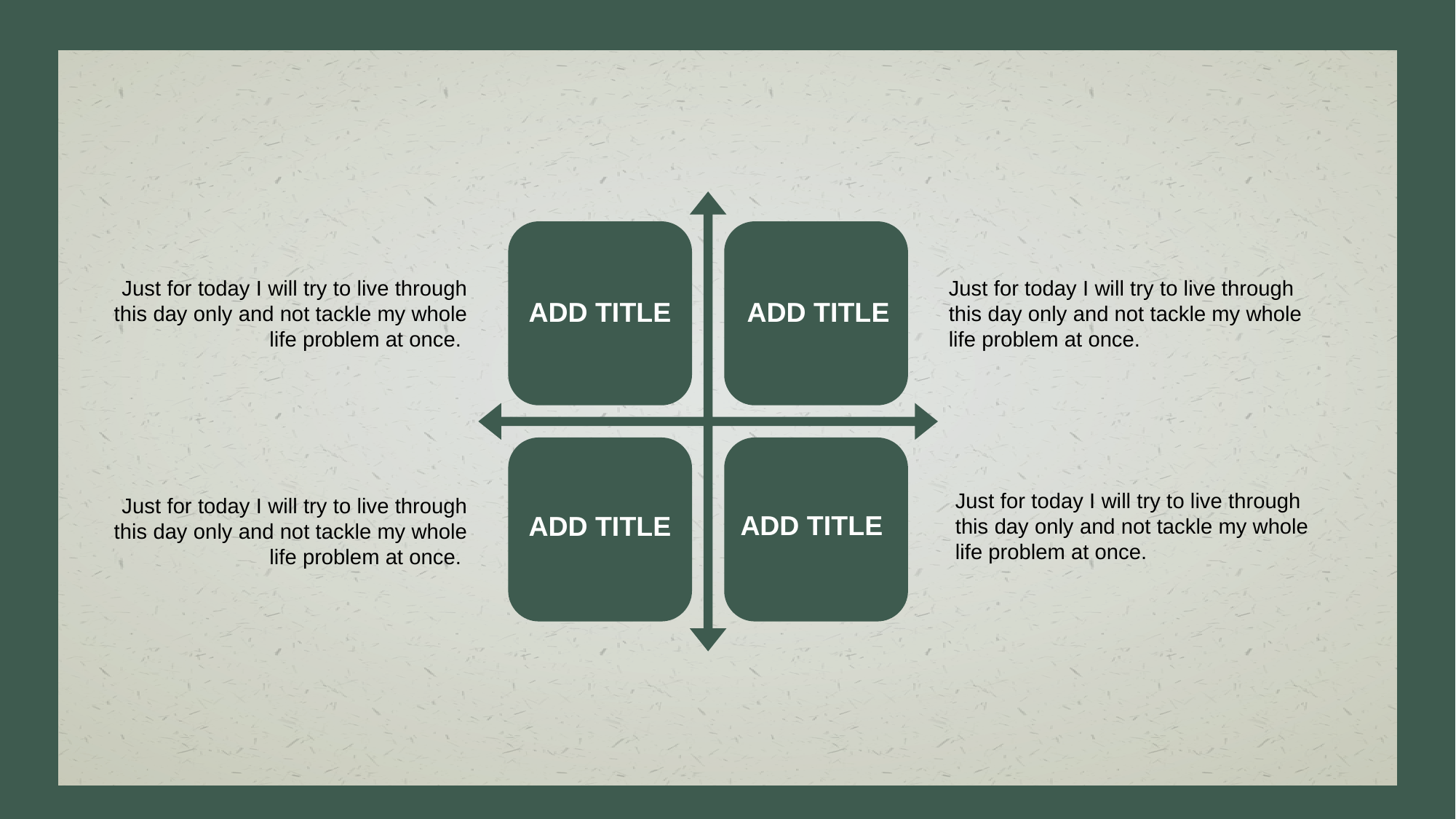

Just for today I will try to live through this day only and not tackle my whole life problem at once.
Just for today I will try to live through this day only and not tackle my whole life problem at once.
ADD TITLE
ADD TITLE

Just for today I will try to live through this day only and not tackle my whole life problem at once.
Just for today I will try to live through this day only and not tackle my whole life problem at once.
ADD TITLE
ADD TITLE